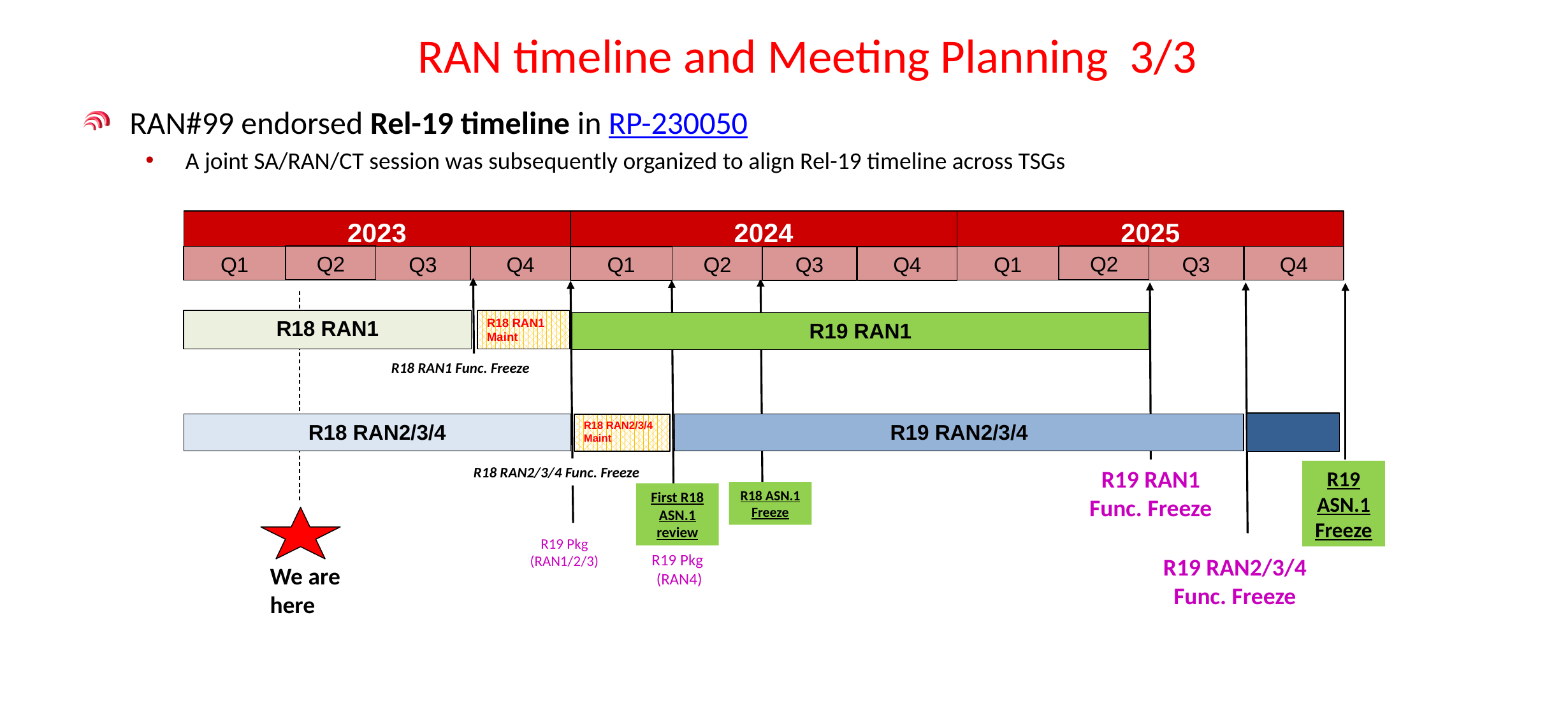

# RAN timeline and Meeting Planning  3/3
RAN#99 endorsed Rel-19 timeline in RP-230050
A joint SA/RAN/CT session was subsequently organized to align Rel-19 timeline across TSGs

2025
2023
2024
Q2
Q2
Q2
Q3
Q4
Q1
Q3
Q4
Q1
Q3
Q4
Q1
R18 RAN1 Maint
R18 RAN1
R19 RAN1
R18 RAN1 Func. Freeze

R18 RAN2/3/4
R19 RAN2/3/4
R18 RAN2/3/4 Maint
R18 RAN2/3/4 Func. Freeze
R19 RAN1
Func. Freeze
R19 ASN.1 Freeze
R18 ASN.1 Freeze
First R18 ASN.1 review

R19 Pkg
(RAN1/2/3)
R19 Pkg
 (RAN4)
R19 RAN2/3/4
Func. Freeze
We are here